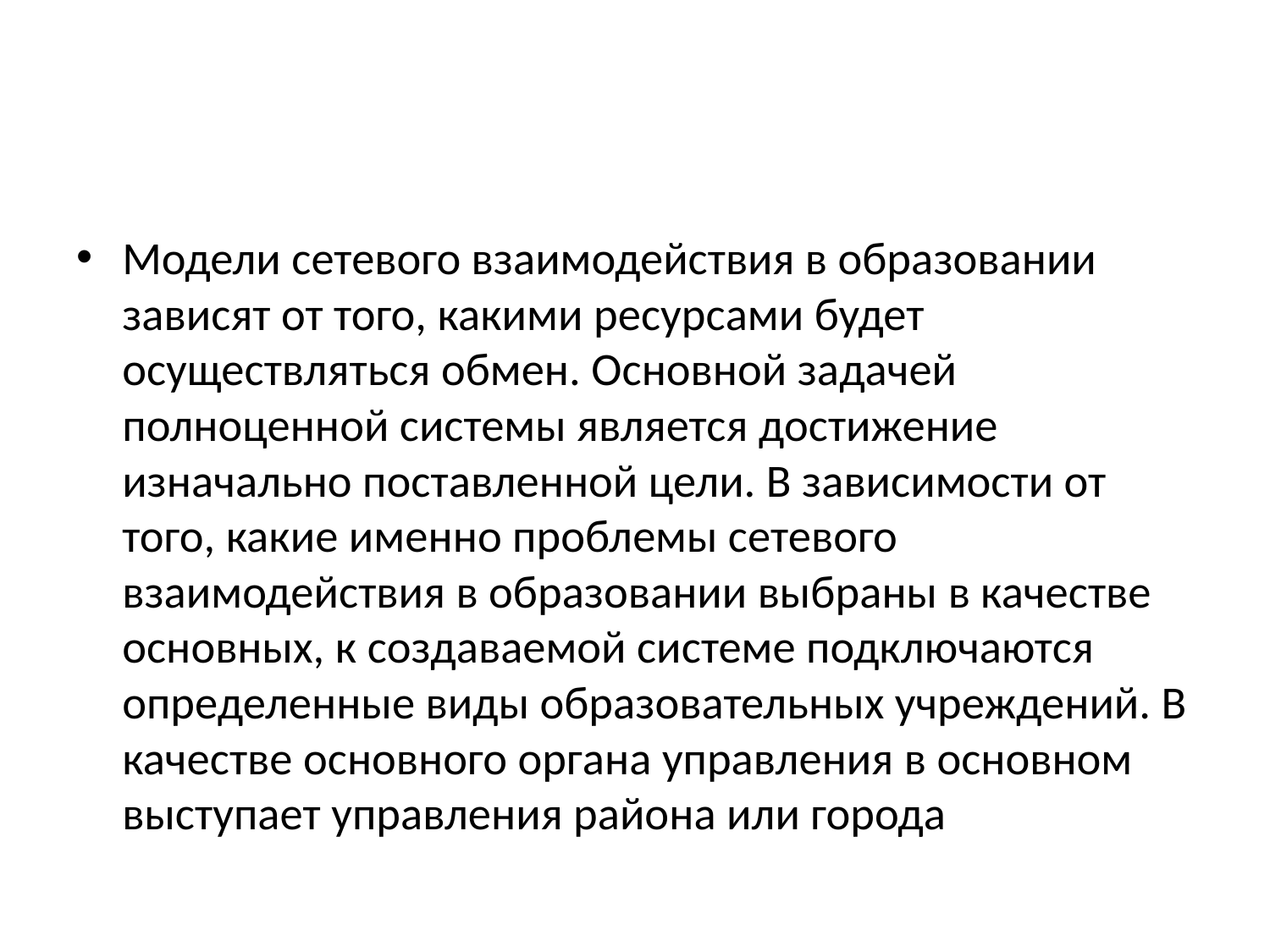

#
Модели сетевого взаимодействия в образовании зависят от того, какими ресурсами будет осуществляться обмен. Основной задачей полноценной системы является достижение изначально поставленной цели. В зависимости от того, какие именно проблемы сетевого взаимодействия в образовании выбраны в качестве основных, к создаваемой системе подключаются определенные виды образовательных учреждений. В качестве основного органа управления в основном выступает управления района или города